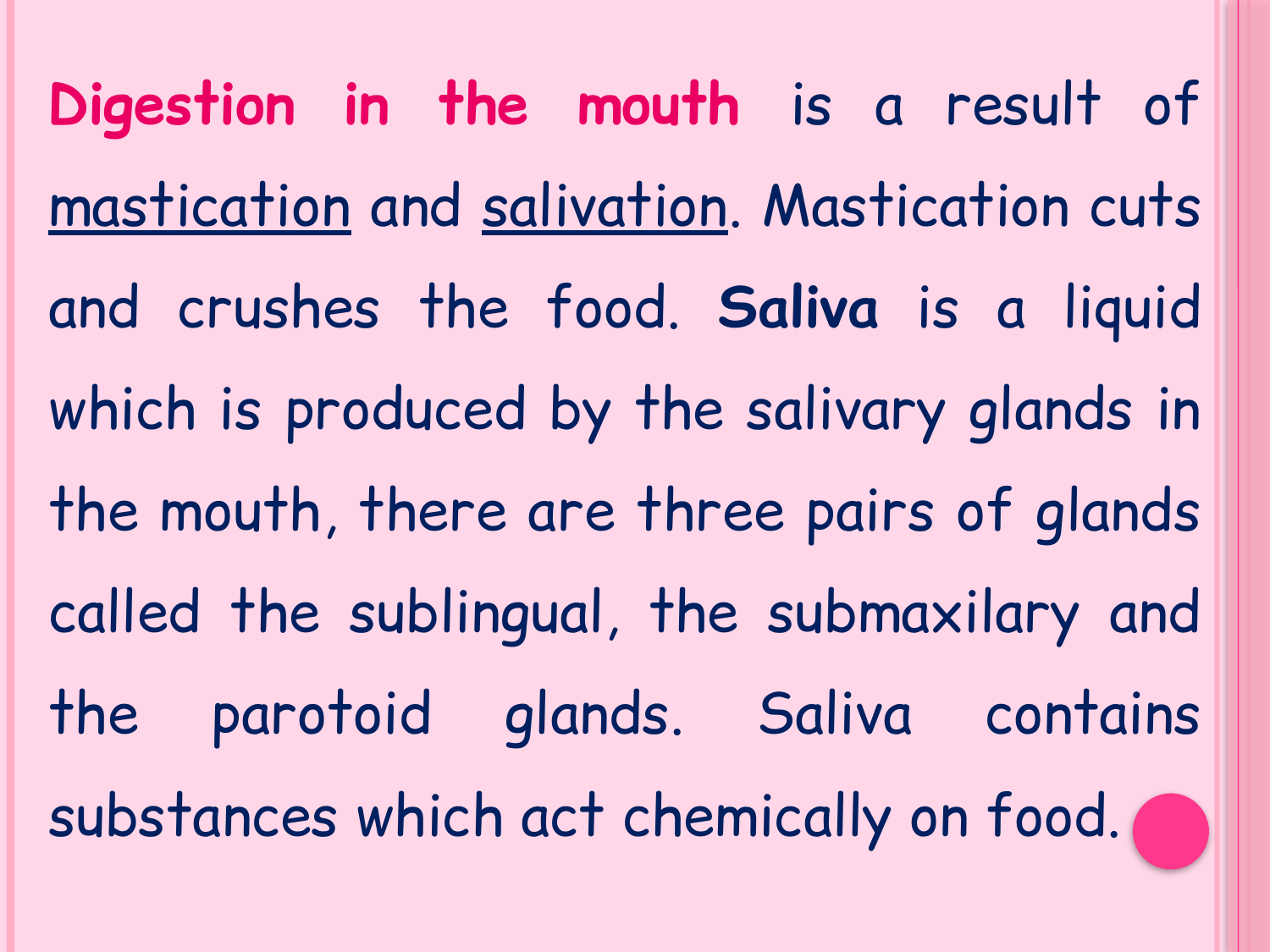

Digestion in the mouth is a result of mastication and salivation. Mastication cuts and crushes the food. Saliva is a liquid which is produced by the salivary glands in the mouth, there are three pairs of glands called the sublingual, the submaxilary and the parotoid glands. Saliva contains substances which act chemically on food.